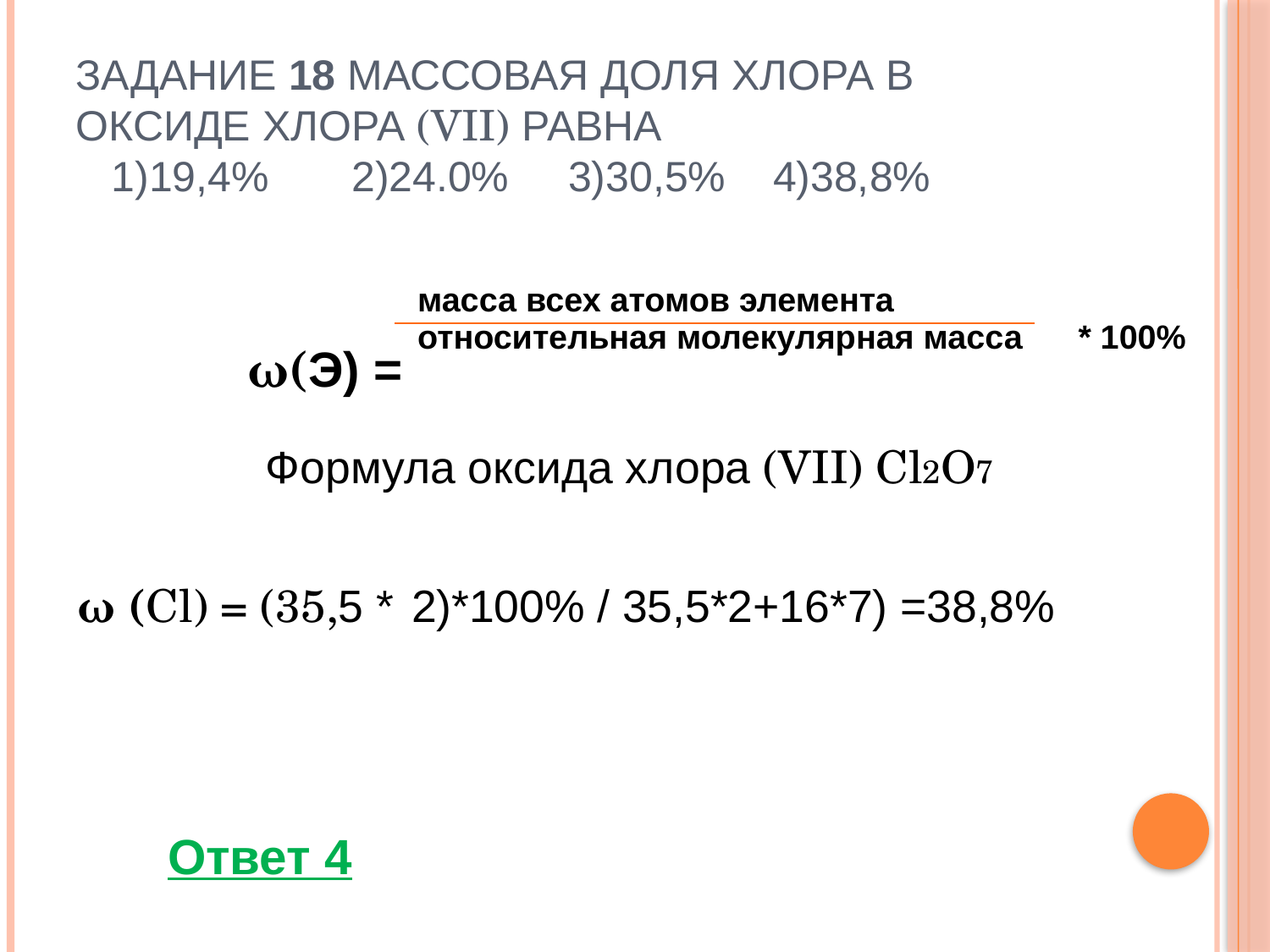

# Задание 18 Массовая доля хлора в оксиде хлора (VII) равна 1)19,4%       2)24.0%     3)30,5%    4)38,8%
| ω(Э) = | масса всех атомов элемента |
| --- | --- |
|  | относительная молекулярная масса \* 100% |
Формула оксида хлора (VII) Cl2O7

ω (Cl) = (35,5 * 2)*100% / 35,5*2+16*7) =38,8%

Ответ 4